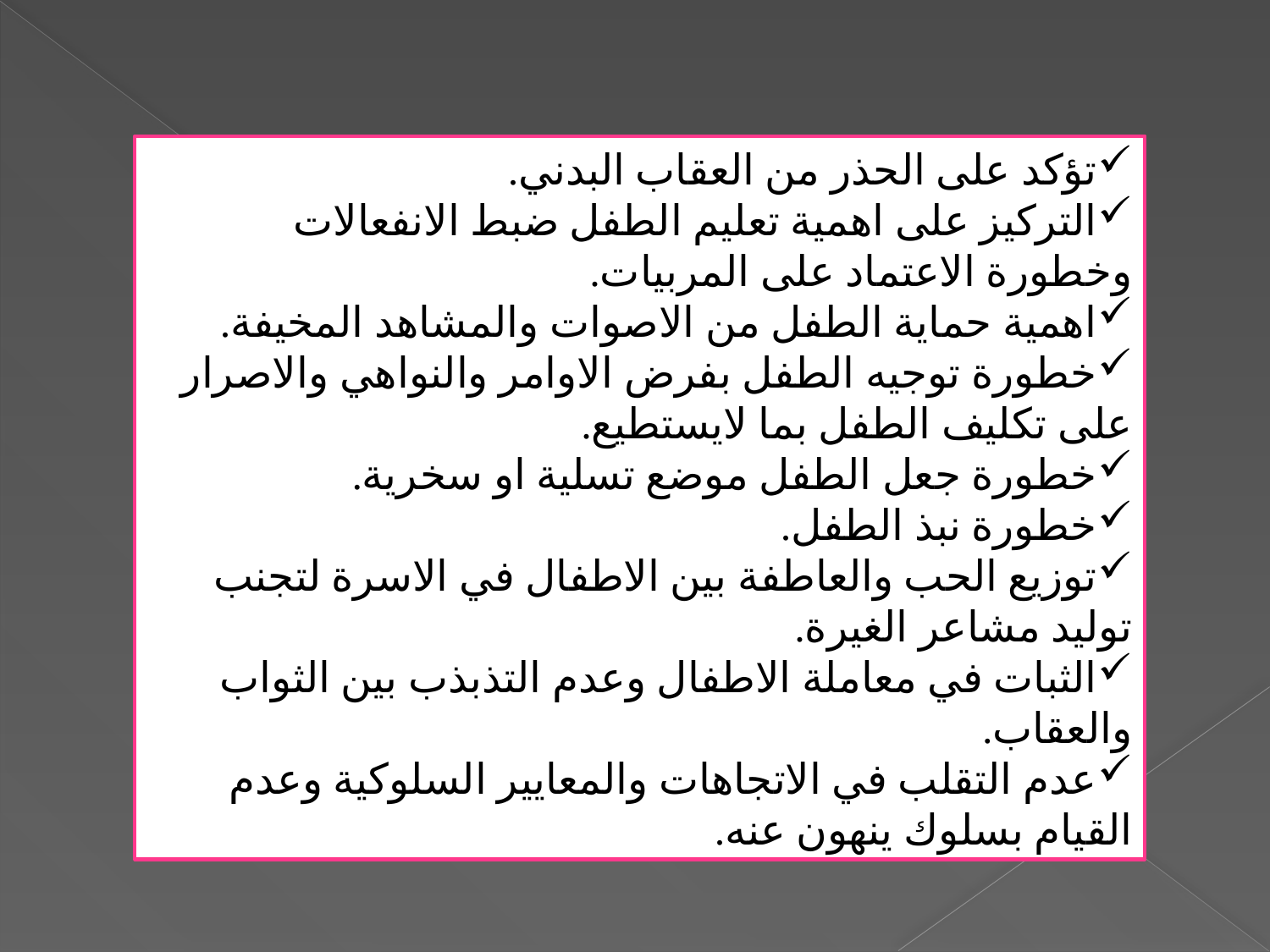

تؤكد على الحذر من العقاب البدني.
التركيز على اهمية تعليم الطفل ضبط الانفعالات وخطورة الاعتماد على المربيات.
اهمية حماية الطفل من الاصوات والمشاهد المخيفة.
خطورة توجيه الطفل بفرض الاوامر والنواهي والاصرار على تكليف الطفل بما لايستطيع.
خطورة جعل الطفل موضع تسلية او سخرية.
خطورة نبذ الطفل.
توزيع الحب والعاطفة بين الاطفال في الاسرة لتجنب توليد مشاعر الغيرة.
الثبات في معاملة الاطفال وعدم التذبذب بين الثواب والعقاب.
عدم التقلب في الاتجاهات والمعايير السلوكية وعدم القيام بسلوك ينهون عنه.